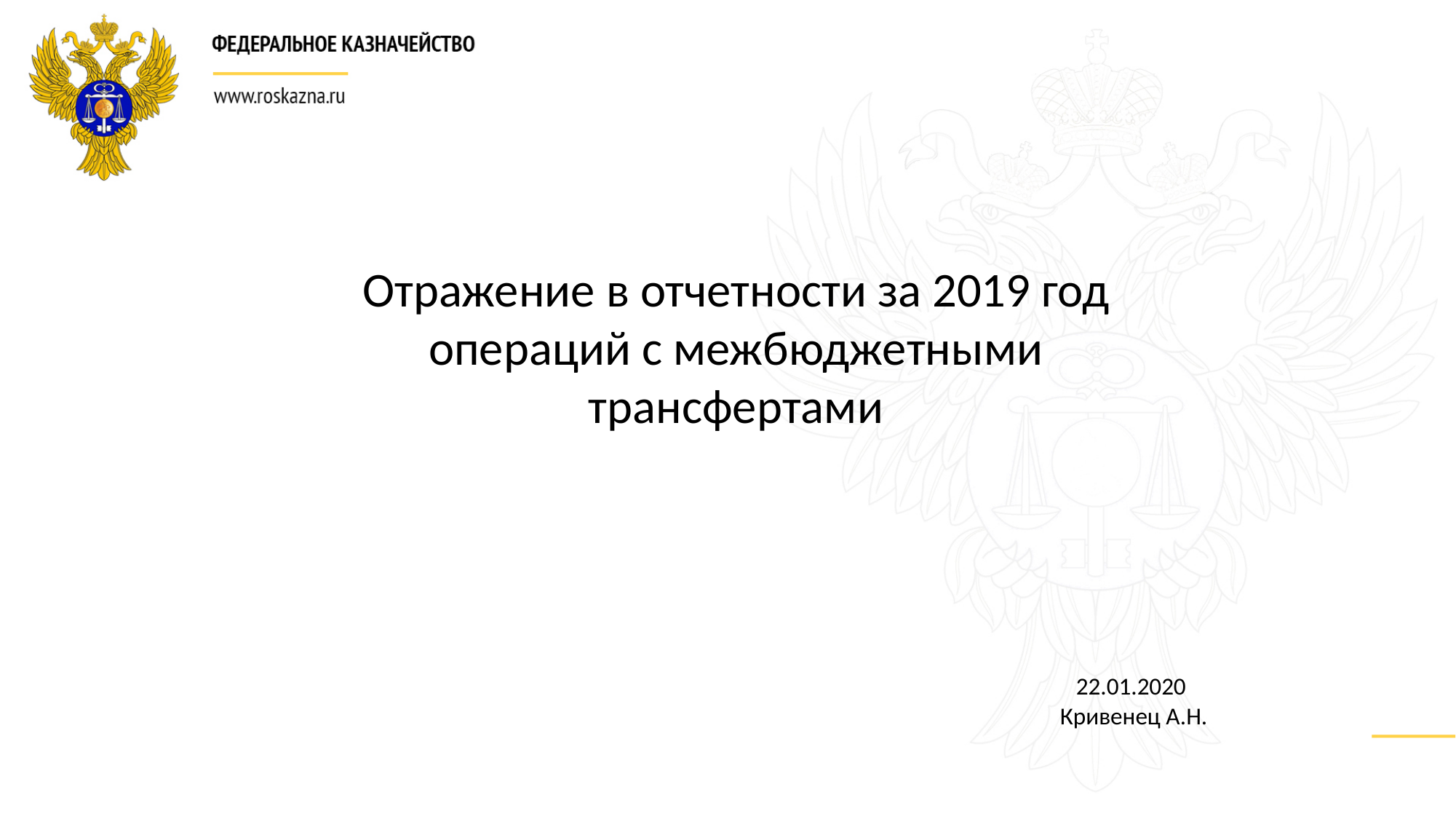

Отражение в отчетности за 2019 год операций с межбюджетными трансфертами
22.01.2020
Кривенец А.Н.